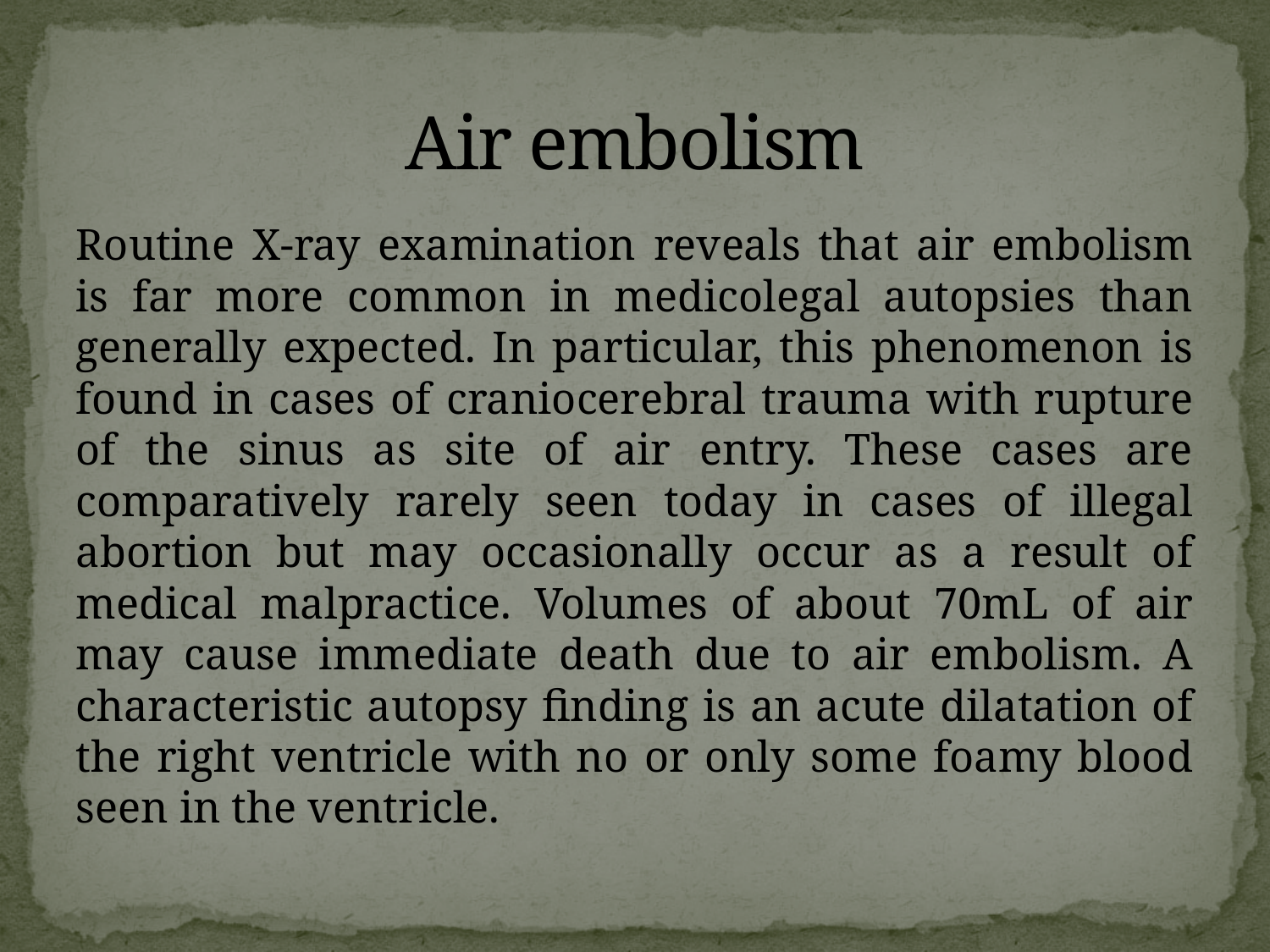

# Air embolism
Routine X-ray examination reveals that air embolism is far more common in medicolegal autopsies than generally expected. In particular, this phenomenon is found in cases of craniocerebral trauma with rupture of the sinus as site of air entry. These cases are comparatively rarely seen today in cases of illegal abortion but may occasionally occur as a result of medical malpractice. Volumes of about 70mL of air may cause immediate death due to air embolism. A characteristic autopsy finding is an acute dilatation of the right ventricle with no or only some foamy blood seen in the ventricle.